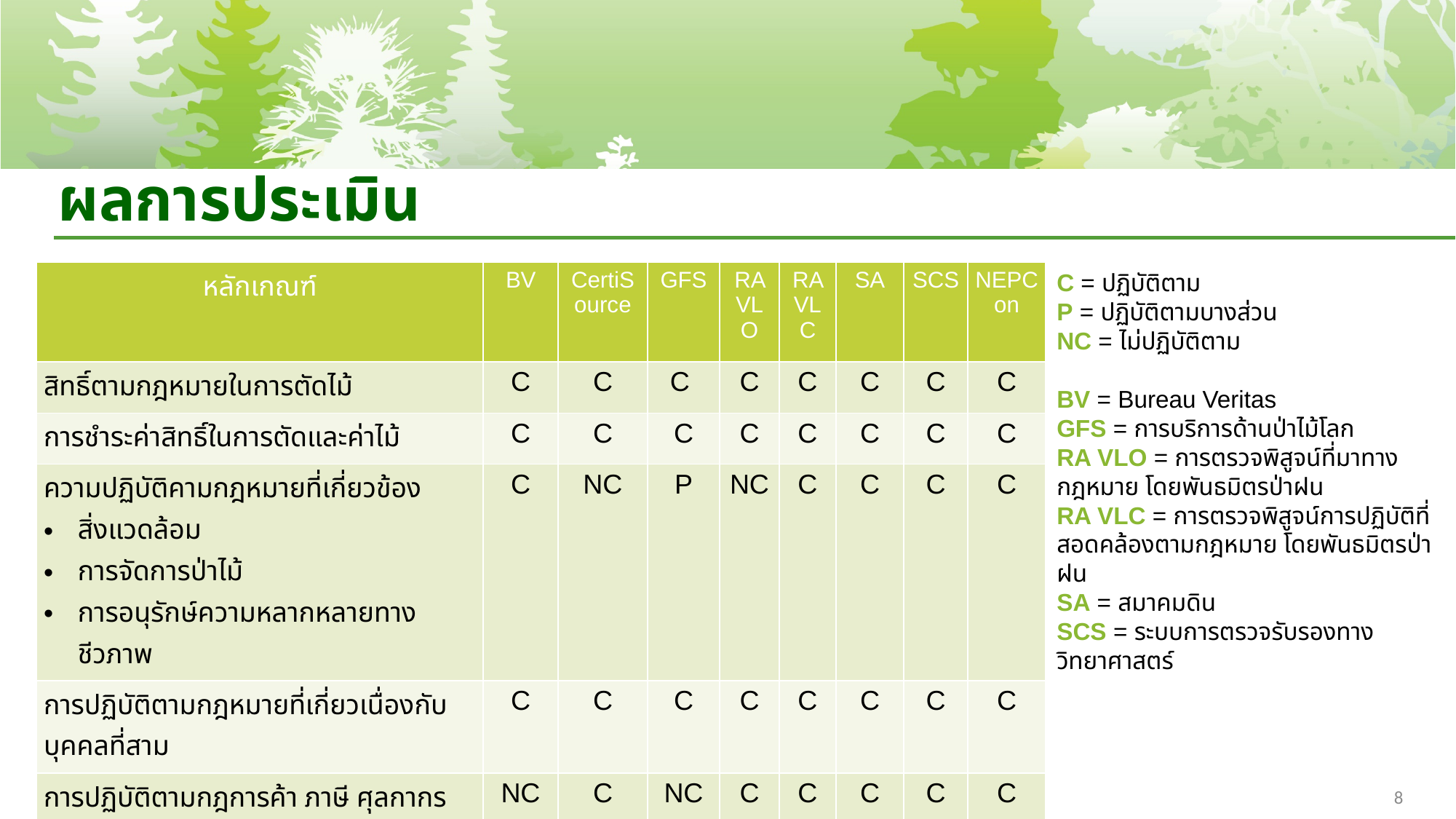

# ผลการประเมิน
| หลักเกณฑ์ | BV | CertiSource | GFS | RA VLO | RA VLC | SA | SCS | NEPCon |
| --- | --- | --- | --- | --- | --- | --- | --- | --- |
| สิทธิ์ตามกฎหมายในการตัดไม้ | C | C | C | C | C | C | C | C |
| การชำระค่าสิทธิ์ในการตัดและค่าไม้ | C | C | C | C | C | C | C | C |
| ความปฏิบัติคามกฎหมายที่เกี่ยวข้อง สิ่งแวดล้อม การจัดการป่าไม้ การอนุรักษ์ความหลากหลายทางชีวภาพ | C | NC | P | NC | C | C | C | C |
| การปฏิบัติตามกฎหมายที่เกี่ยวเนื่องกับบุคคลที่สาม | C | C | C | C | C | C | C | C |
| การปฏิบัติตามกฎการค้า ภาษี ศุลกากร | NC | C | NC | C | C | C | C | C |
C = ปฏิบัติตาม
P = ปฏิบัติตามบางส่วน
NC = ไม่ปฏิบัติตาม

BV = Bureau Veritas
GFS = การบริการด้านป่าไม้โลก
RA VLO = การตรวจพิสูจน์ที่มาทางกฎหมาย โดยพันธมิตรป่าฝน
RA VLC = การตรวจพิสูจน์การปฏิบัติที่สอดคล้องตามกฎหมาย โดยพันธมิตรป่าฝน
SA = สมาคมดิน
SCS = ระบบการตรวจรับรองทางวิทยาศาสตร์
8